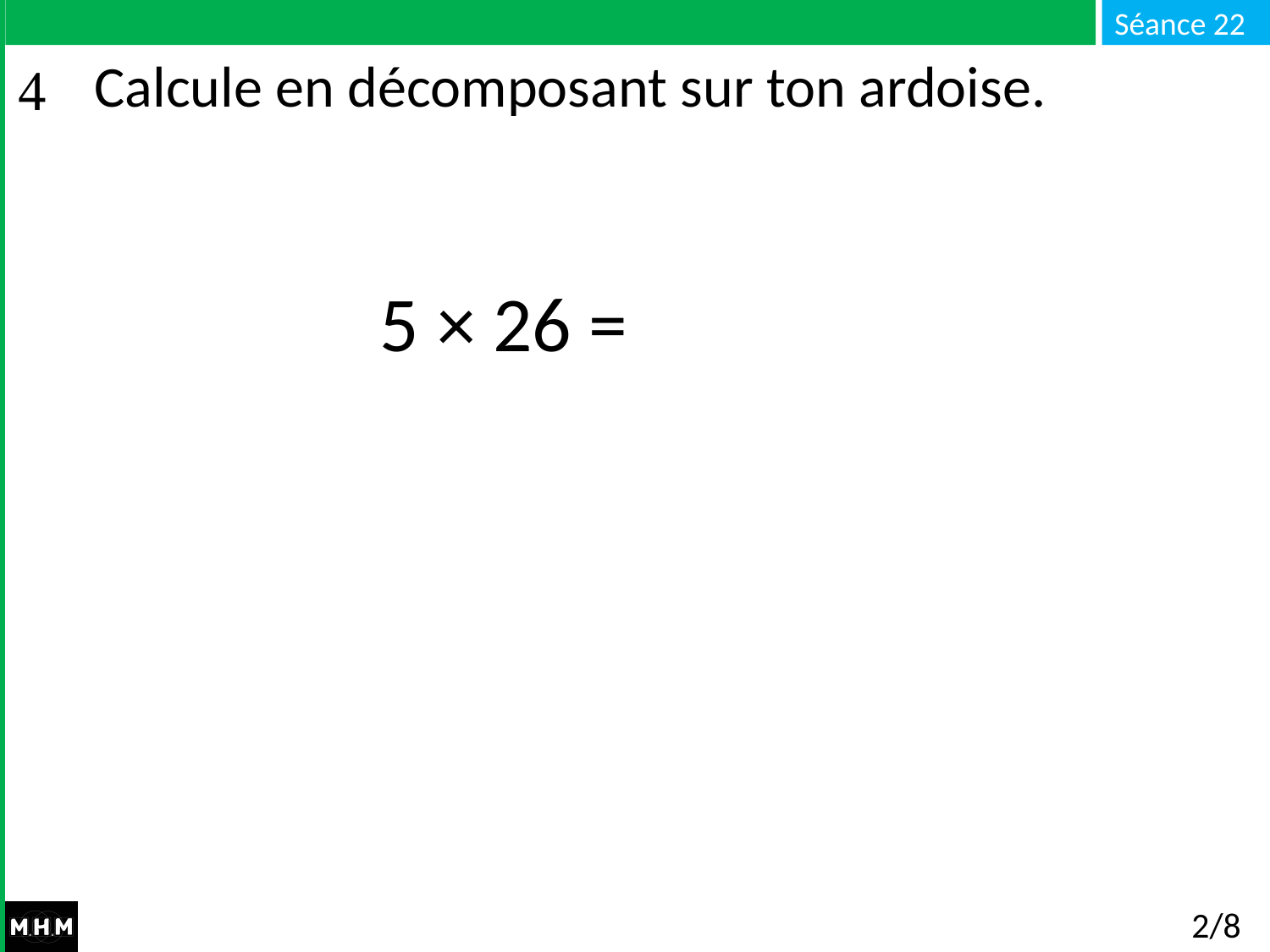

# Calcule en décomposant sur ton ardoise.
 5 × 26 =
2/8